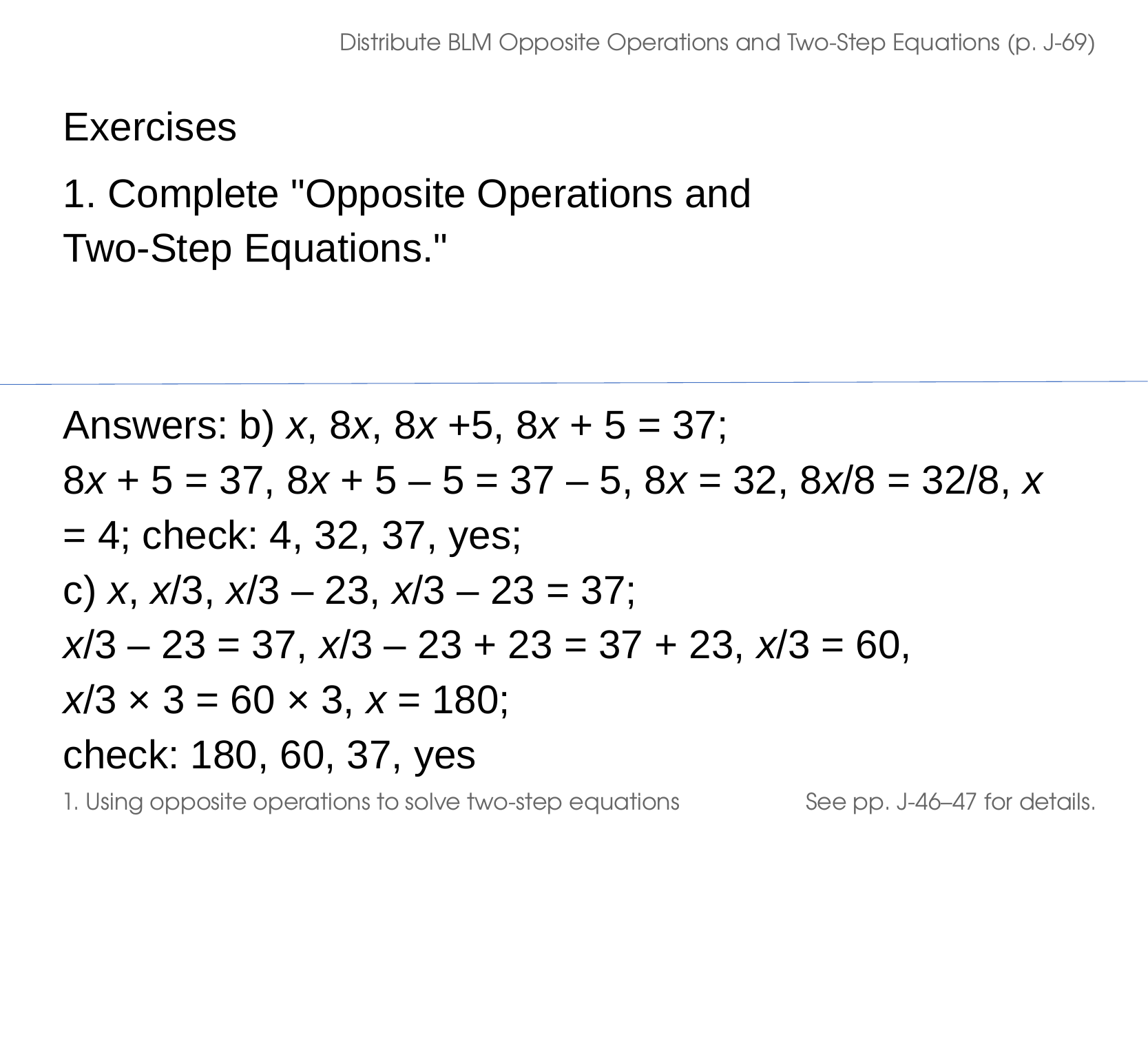

Distribute BLM Opposite Operations and Two-Step Equations (p. J-69)
Exercises
1. Complete "Opposite Operations and
​Two-Step Equations."
Answers: b) x, 8x, 8x +5, 8x + 5 = 37;
​8x + 5 = 37, 8x + 5 – 5 = 37 – 5, 8x = 32, 8x/8 = 32/8, x = 4; check: 4, 32, 37, yes;
c) x, x/3, x/3 – 23, x/3 – 23 = 37;
x/3 – 23 = 37, x/3 – 23 + 23 = 37 + 23, x/3 = 60,
​x/3 × 3 = 60 × 3, x = 180;
​check: 180, 60, 37, yes
1. Using opposite operations to solve two-step equations
See pp. J-46–47 for details.